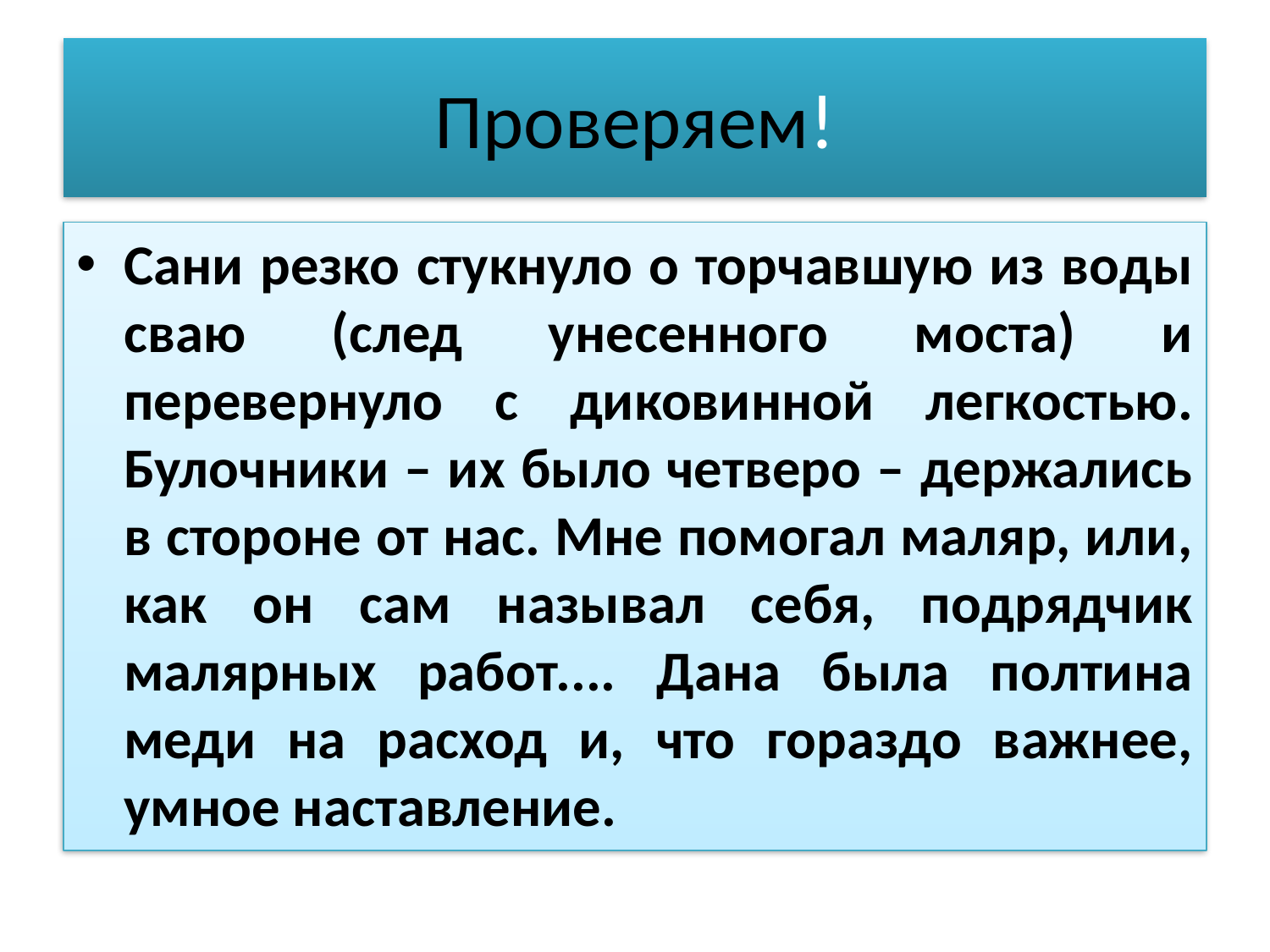

# Проверяем!
Сани резко стукнуло о торчавшую из воды сваю (след унесенного моста) и перевернуло с диковинной легкостью. Булочники – их было четверо – держались в стороне от нас. Мне помогал маляр, или, как он сам называл себя, подрядчик малярных работ.... Дана была полтина меди на расход и, что гораздо важнее, умное наставление.